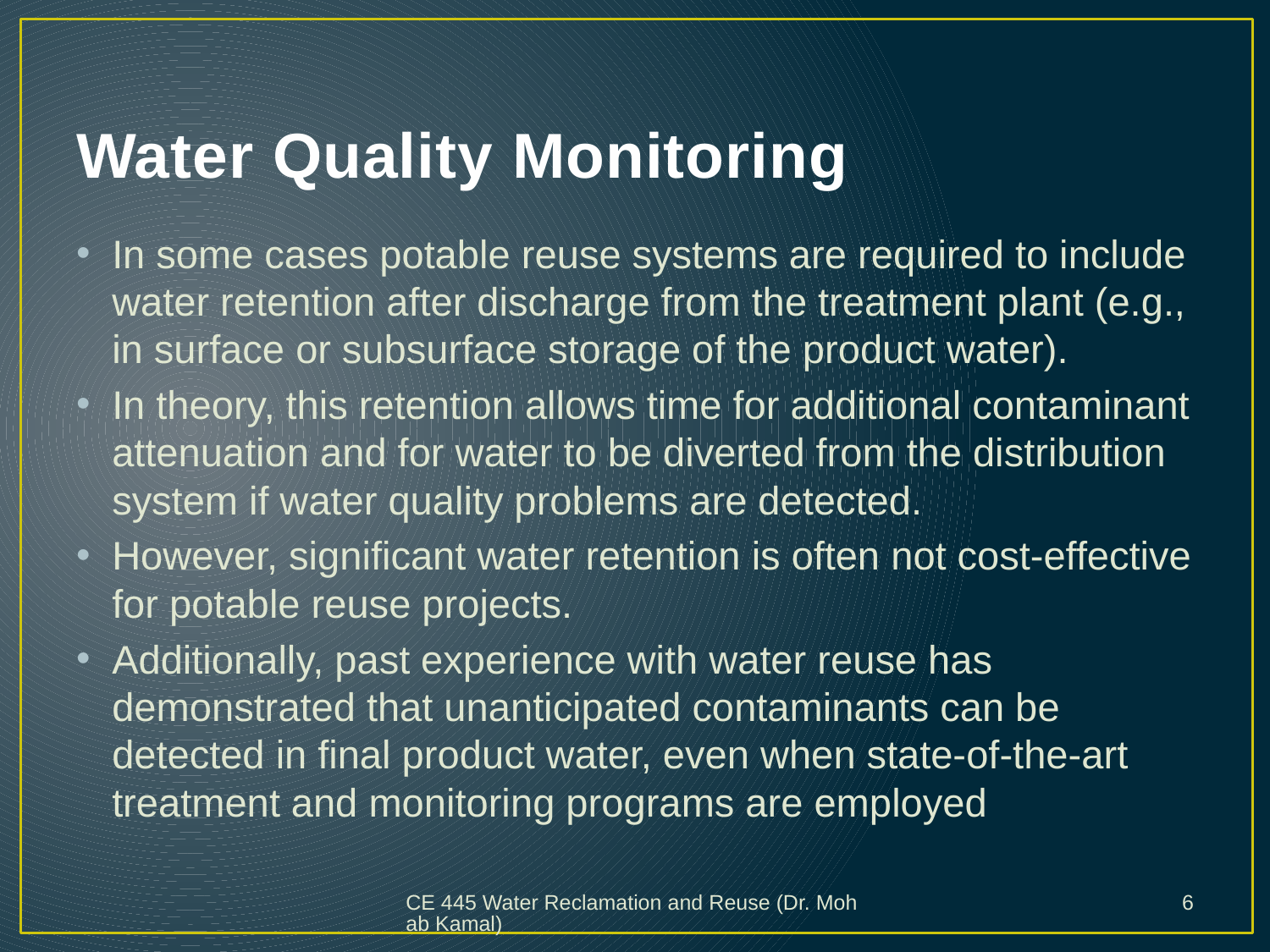

# Water Quality Monitoring
In some cases potable reuse systems are required to include water retention after discharge from the treatment plant (e.g., in surface or subsurface storage of the product water).
In theory, this retention allows time for additional contaminant attenuation and for water to be diverted from the distribution system if water quality problems are detected.
However, significant water retention is often not cost-effective for potable reuse projects.
Additionally, past experience with water reuse has demonstrated that unanticipated contaminants can be detected in final product water, even when state-of-the-art treatment and monitoring programs are employed
CE 445 Water Reclamation and Reuse (Dr. Mohab Kamal)
6